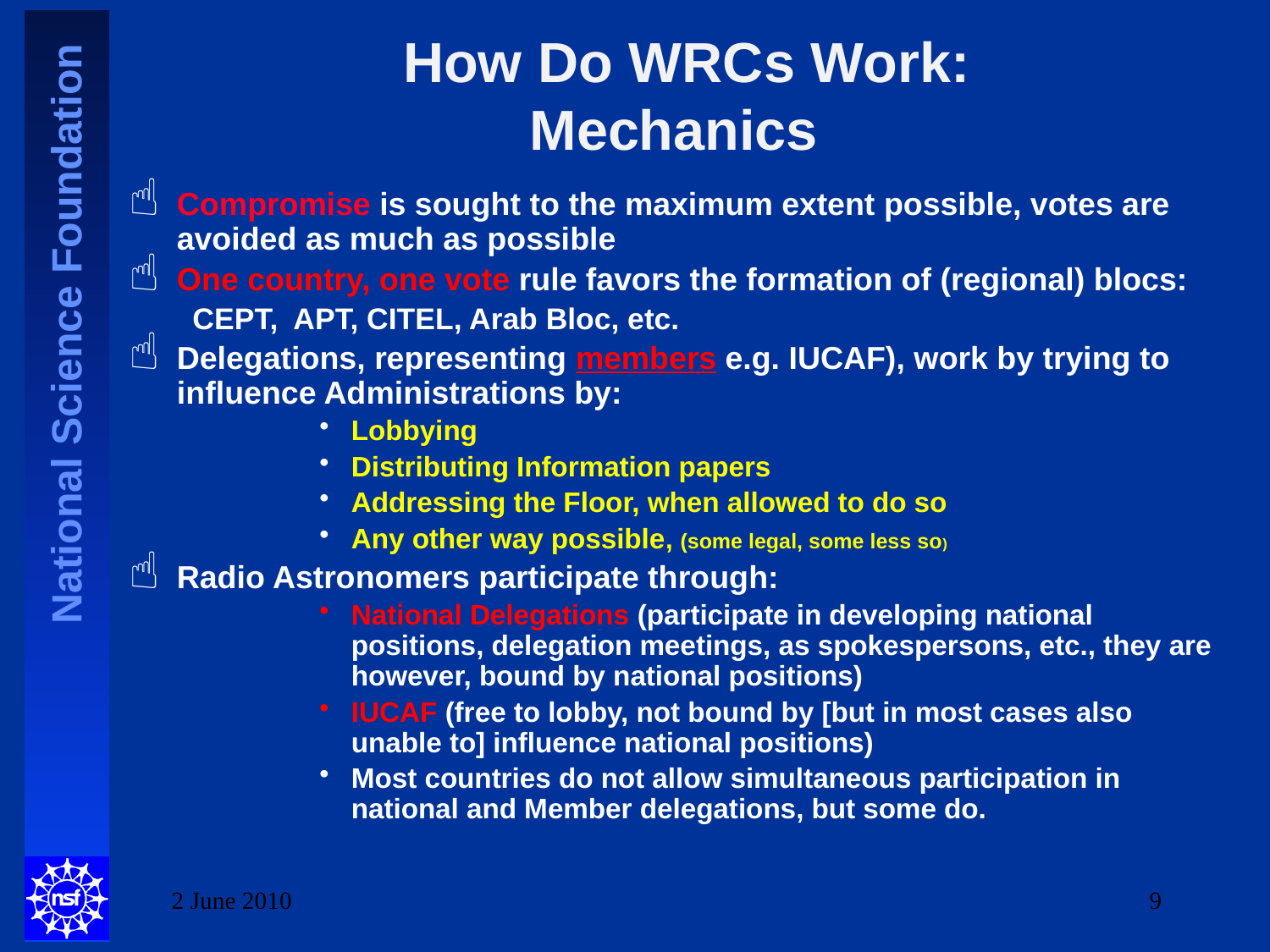

# How Do WRCs Work: Mechanics

Compromise is sought to the maximum extent possible, votes are avoided as much as possible
One country, one vote rule favors the formation of (regional) blocs:
CEPT,  APT, CITEL, Arab Bloc, etc.
Delegations, representing members e.g. IUCAF), work by trying to influence Administrations by:
Lobbying
Distributing Information papers
Addressing the Floor, when allowed to do so
Any other way possible, (some legal, some less so)
Radio Astronomers participate through:
National Delegations (participate in developing national positions, delegation meetings, as spokespersons, etc., they are however, bound by national positions)
IUCAF (free to lobby, not bound by [but in most cases also unable to] influence national positions)
Most countries do not allow simultaneous participation in national and Member delegations, but some do.
2 June 2010
9